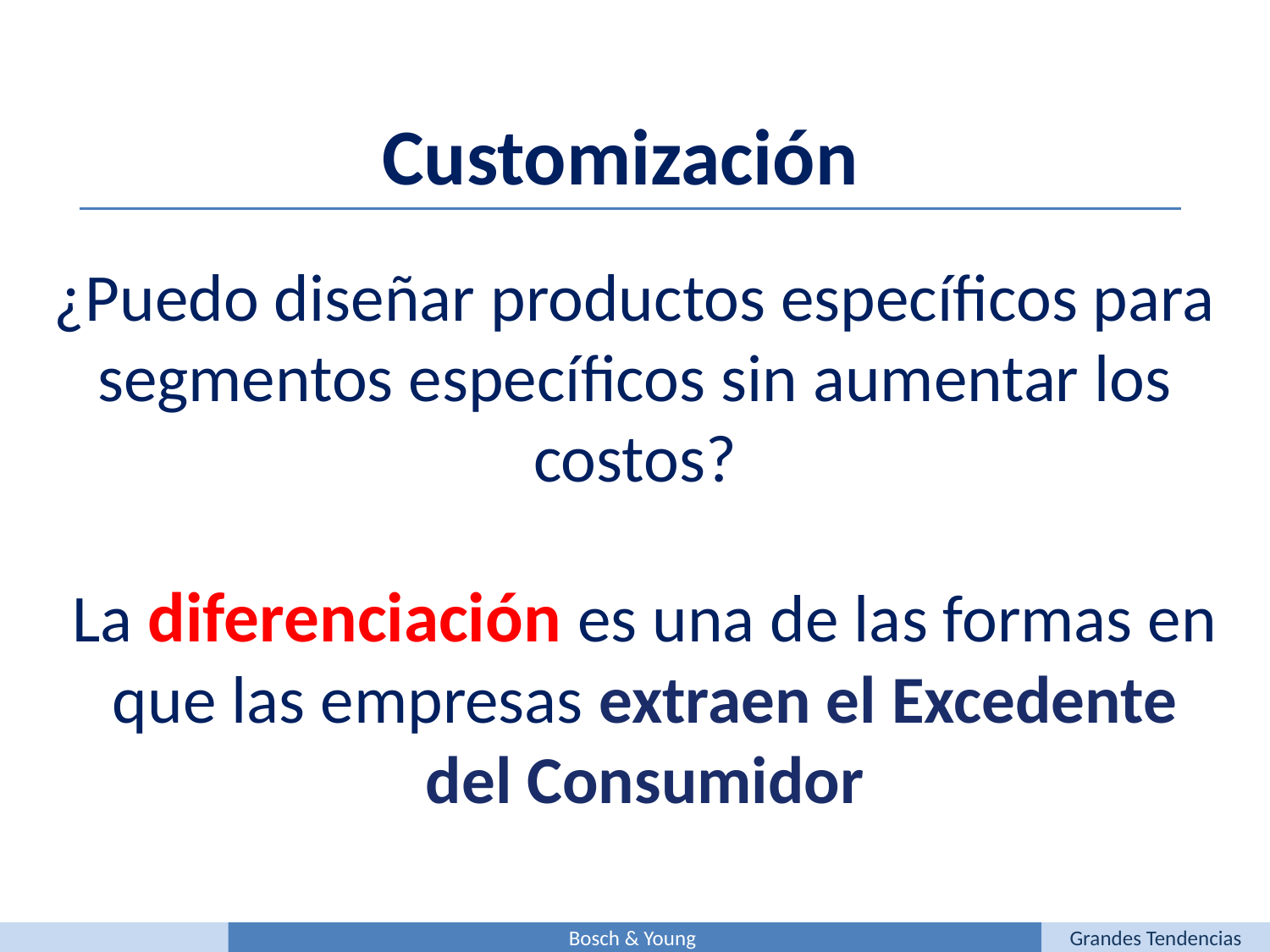

Customización
¿Puedo diseñar productos específicos para segmentos específicos sin aumentar los costos?
La diferenciación es una de las formas en que las empresas extraen el Excedente del Consumidor

Bosch & Young
Grandes Tendencias